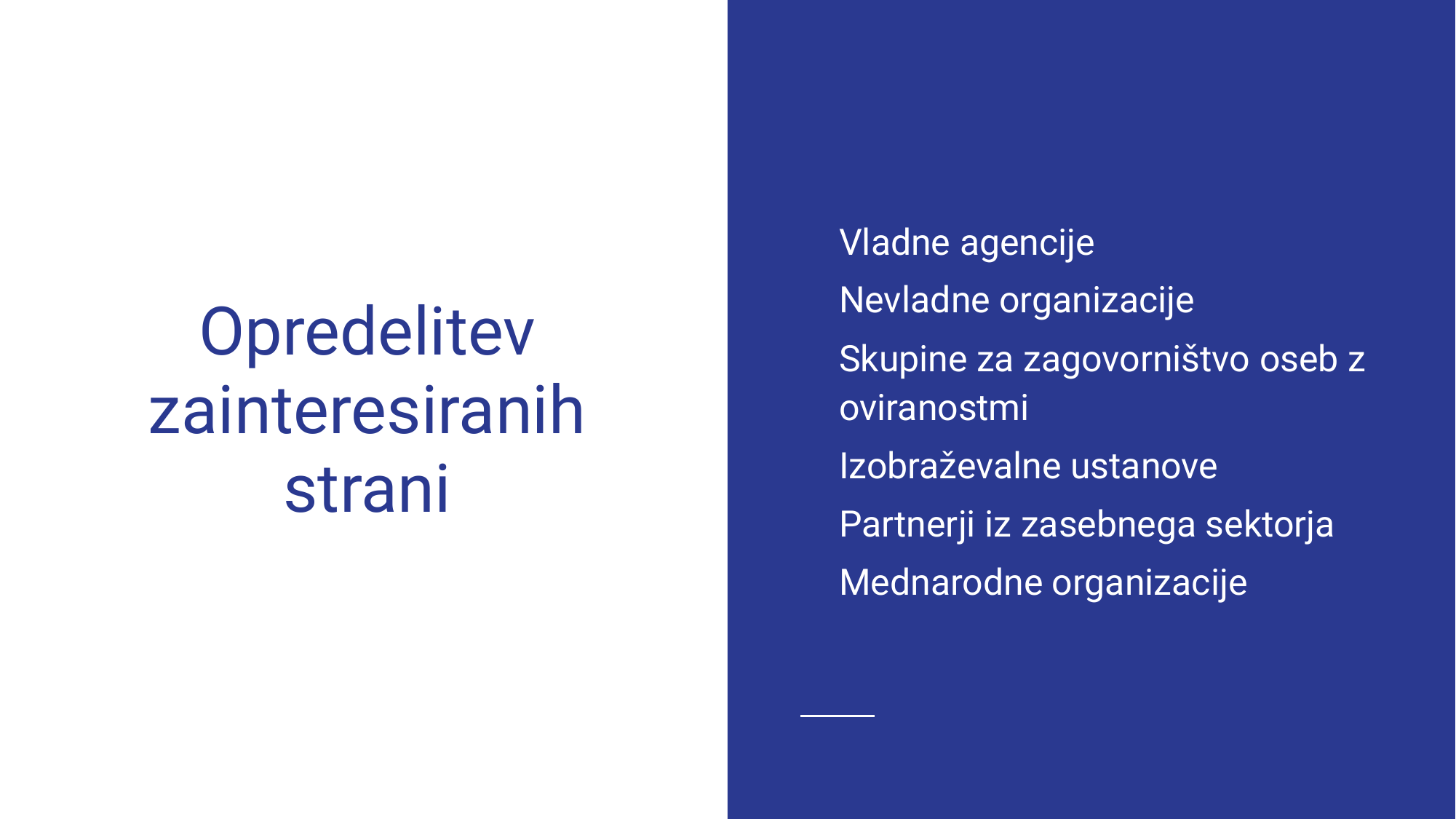

Vladne agencije
Nevladne organizacije
Skupine za zagovorništvo oseb z oviranostmi
Izobraževalne ustanove
Partnerji iz zasebnega sektorja
Mednarodne organizacije
# Opredelitev zainteresiranih strani